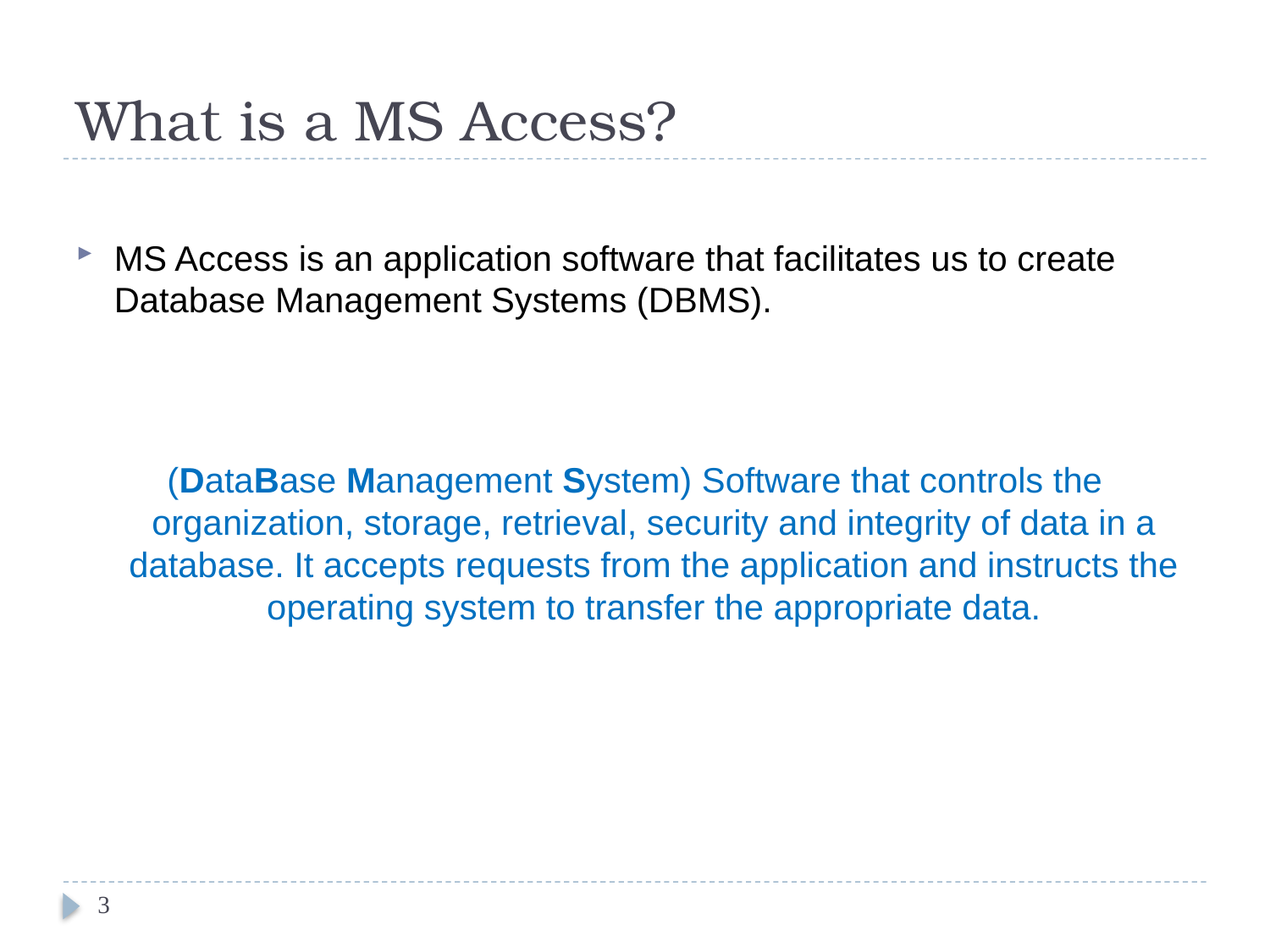

# What is a MS Access?

MS Access is an application software that facilitates us to create Database Management Systems (DBMS).

(DataBase Management System) Software that controls the organization, storage, retrieval, security and integrity of data in a database. It accepts requests from the application and instructs the operating system to transfer the appropriate data.
3